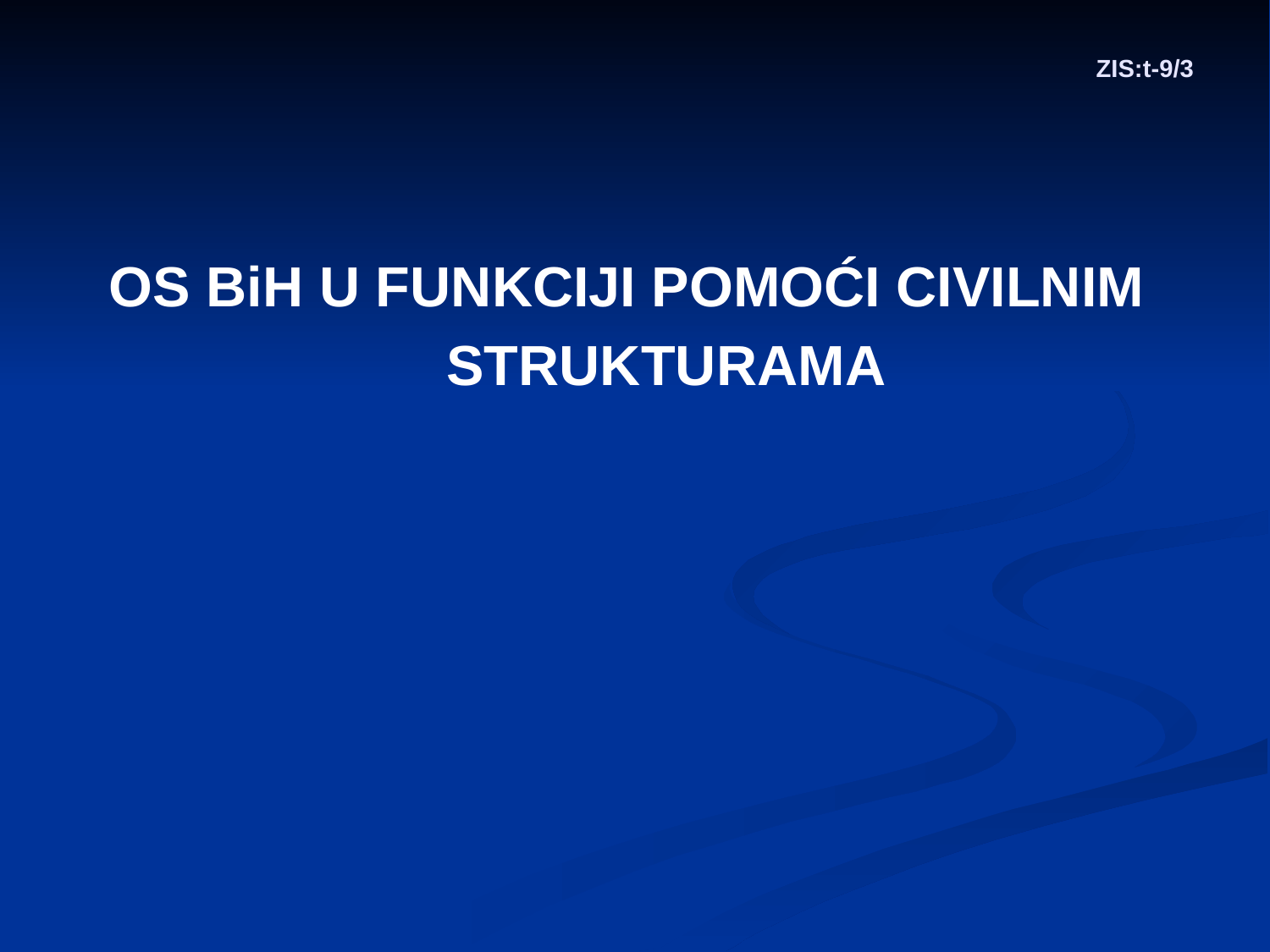

# ZIS:t-9/3

OS BiH U FUNKCIJI POMOĆI CIVILNIM
    STRUKTURAMA